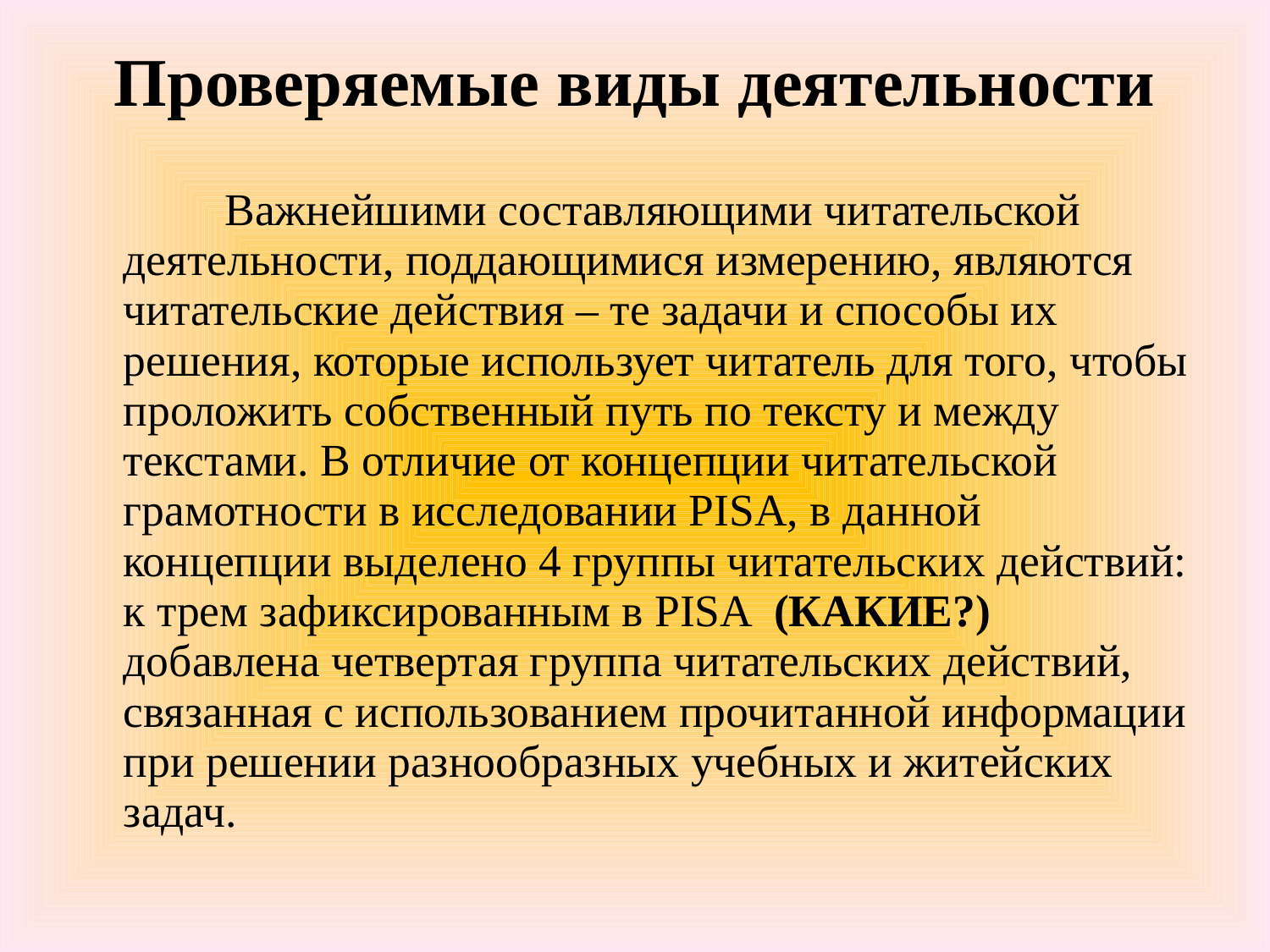

# Проверяемые виды деятельности
             Важнейшими составляющими читательской деятельности, поддающимися измерению, являются читательские действия – те задачи и способы их решения, которые использует читатель для того, чтобы проложить собственный путь по тексту и между текстами. В отличие от концепции читательской грамотности в исследовании PISA, в данной концепции выделено 4 группы читательских действий: к трем зафиксированным в PISA  (КАКИЕ?) добавлена четвертая группа читательских действий, связанная с использованием прочитанной информации при решении разнообразных учебных и житейских задач.